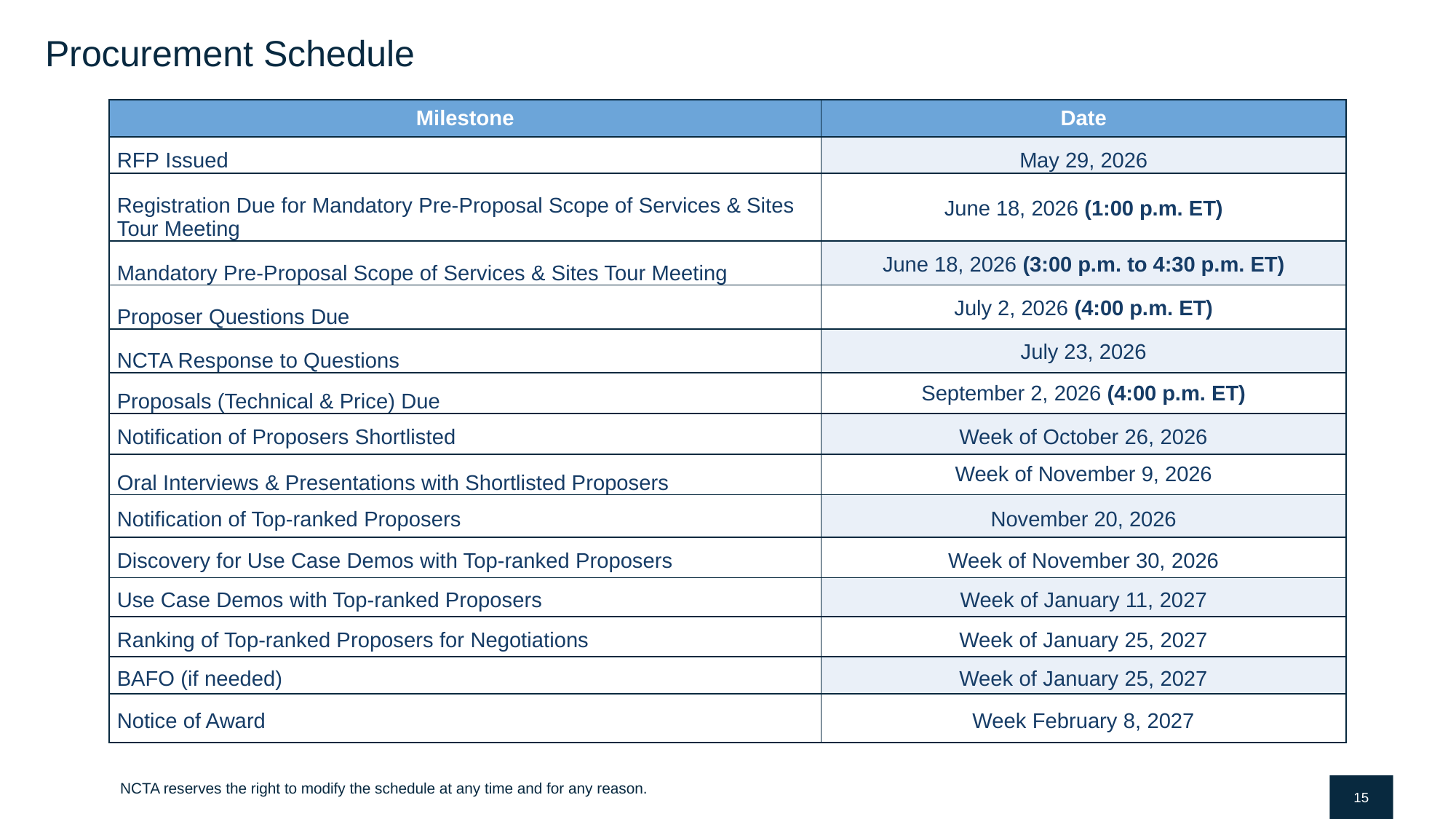

# Procurement Schedule
| Milestone | Date |
| --- | --- |
| RFP Issued | May 29, 2026 |
| Registration Due for Mandatory Pre-Proposal Scope of Services & Sites Tour Meeting | June 18, 2026 (1:00 p.m. ET) |
| Mandatory Pre-Proposal Scope of Services & Sites Tour Meeting | June 18, 2026 (3:00 p.m. to 4:30 p.m. ET) |
| Proposer Questions Due | July 2, 2026 (4:00 p.m. ET) |
| NCTA Response to Questions | July 23, 2026 |
| Proposals (Technical & Price) Due | September 2, 2026 (4:00 p.m. ET) |
| Notification of Proposers Shortlisted | Week of October 26, 2026 |
| Oral Interviews & Presentations with Shortlisted Proposers | Week of November 9, 2026 |
| Notification of Top-ranked Proposers | November 20, 2026 |
| Discovery for Use Case Demos with Top-ranked Proposers | Week of November 30, 2026 |
| Use Case Demos with Top-ranked Proposers | Week of January 11, 2027 |
| Ranking of Top-ranked Proposers for Negotiations | Week of January 25, 2027 |
| BAFO (if needed) | Week of January 25, 2027 |
| Notice of Award | Week February 8, 2027 |
NCTA reserves the right to modify the schedule at any time and for any reason.
15